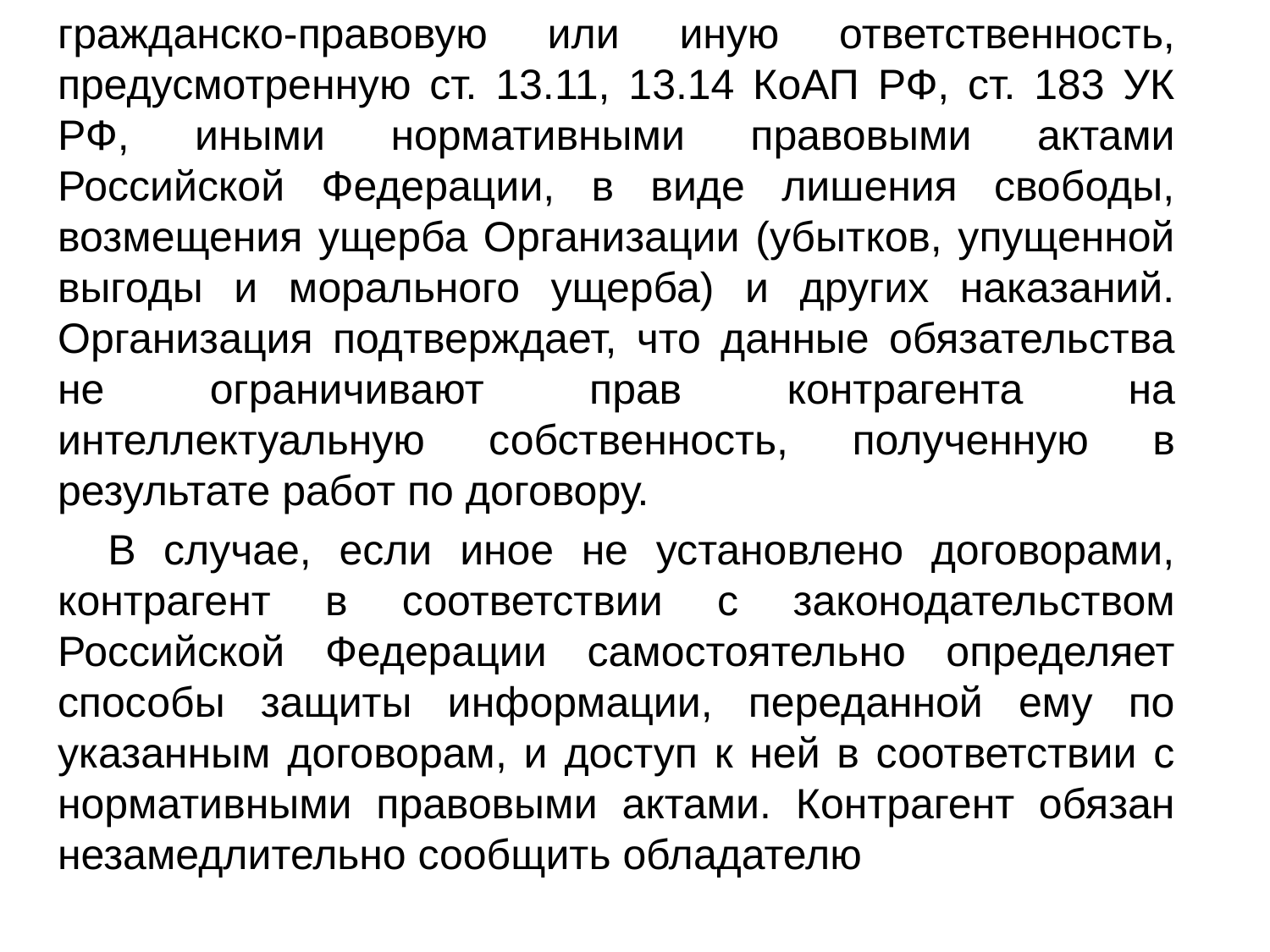

гражданско-правовую или иную ответственность, предусмотренную ст. 13.11, 13.14 КоАП РФ, ст. 183 УК РФ, иными нормативными правовыми актами Российской Федерации, в виде лишения свободы, возмещения ущерба Организации (убытков, упущенной выгоды и морального ущерба) и других наказаний. Организация подтверждает, что данные обязательства не ограничивают прав контрагента на интеллектуальную собственность, полученную в результате работ по договору.
В случае, если иное не установлено договорами, контрагент в соответствии с законодательством Российской Федерации самостоятельно определяет способы защиты информации, переданной ему по указанным договорам, и доступ к ней в соответствии с нормативными правовыми актами. Контрагент обязан незамедлительно сообщить обладателю